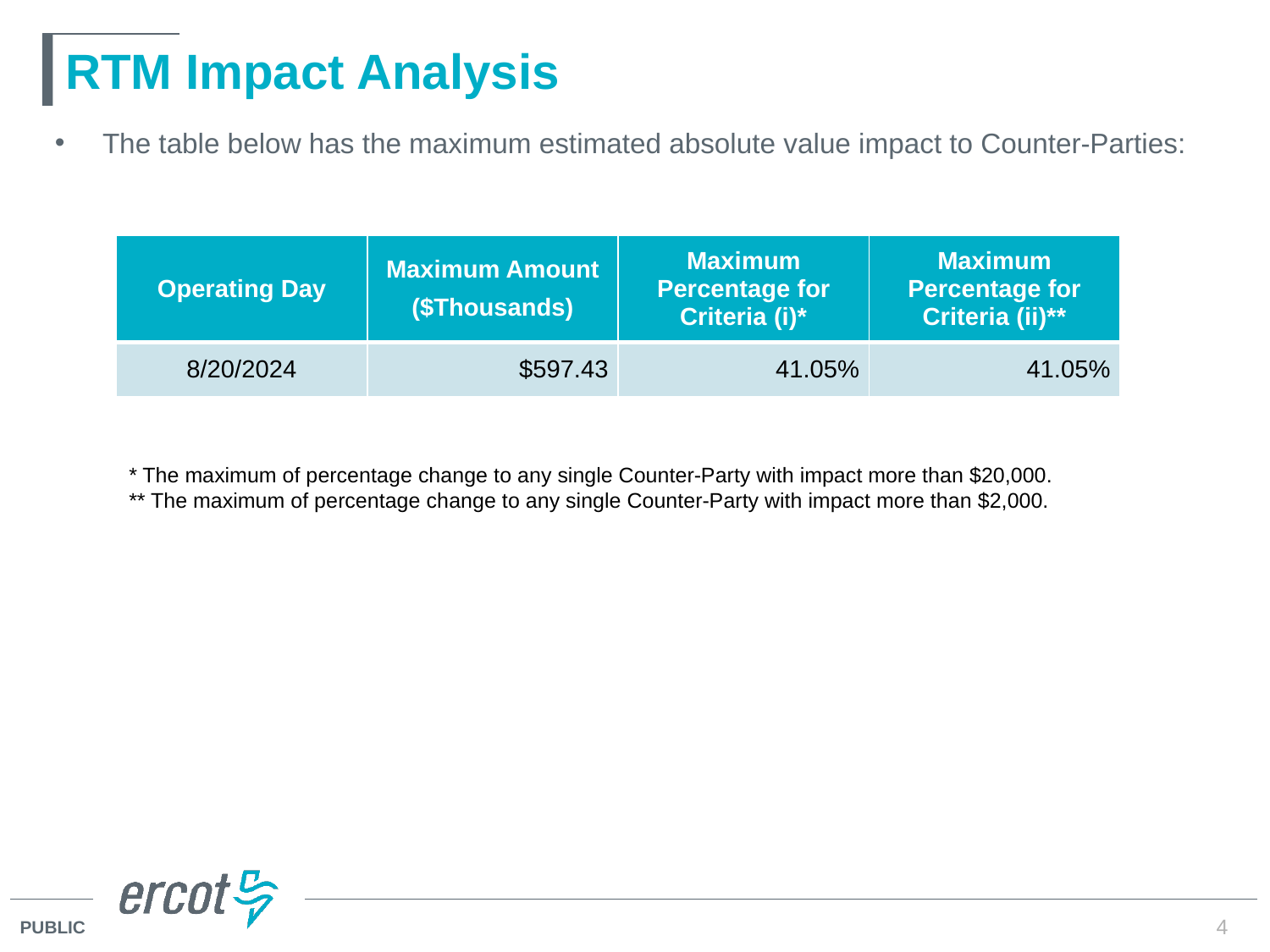

# RTM Impact Analysis
The table below has the maximum estimated absolute value impact to Counter-Parties:

| Operating Day | Maximum Amount ($Thousands) | Maximum Percentage for Criteria (i)\* | Maximum Percentage for Criteria (ii)\*\* |
| --- | --- | --- | --- |
| 8/20/2024 | $597.43 | 41.05% | 41.05% |
* The maximum of percentage change to any single Counter-Party with impact more than $20,000.
** The maximum of percentage change to any single Counter-Party with impact more than $2,000.
4